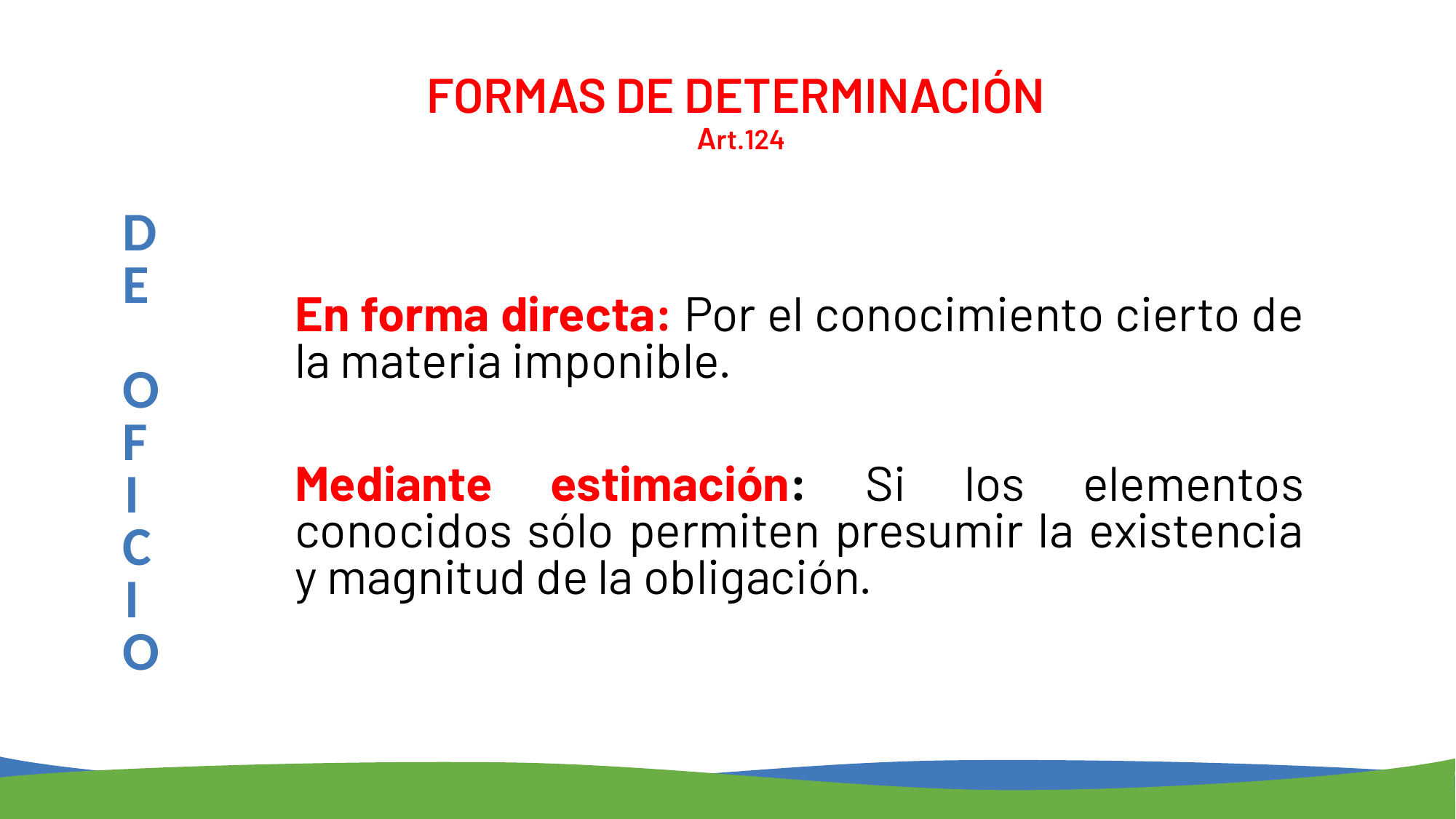

FORMAS DE DETERMINACIÓN
Art.124
DE
 OF
I
C
IO

	En forma directa: Por el conocimiento cierto de la materia imponible.

	Mediante estimación: Si los elementos conocidos sólo permiten presumir la existencia y magnitud de la obligación.